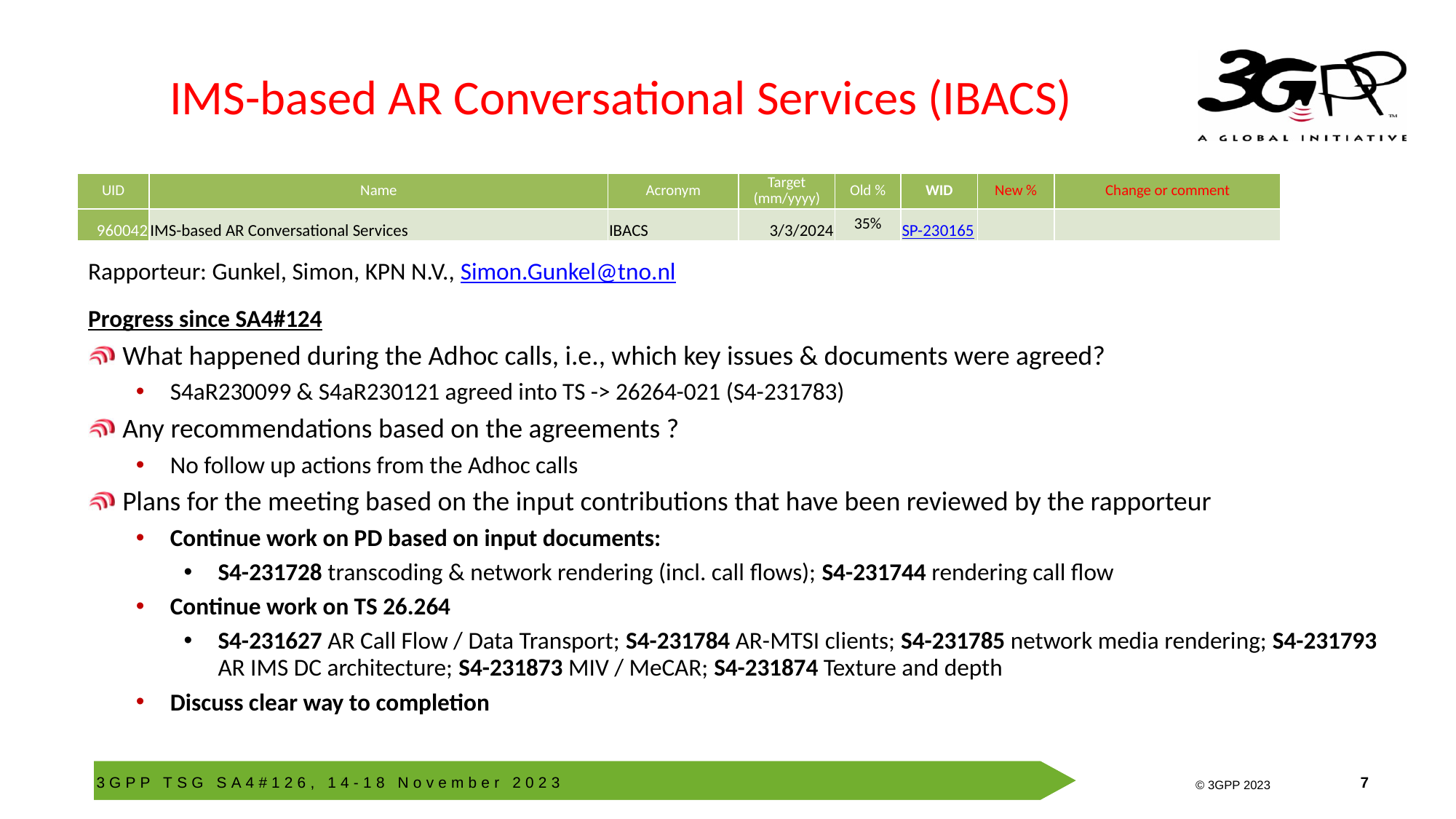

# IMS-based AR Conversational Services (IBACS)
| UID | Name | Acronym | Target (mm/yyyy) | Old % | WID | New % | Change or comment |
| --- | --- | --- | --- | --- | --- | --- | --- |
| 960042 | IMS-based AR Conversational Services | IBACS | 3/3/2024 | 35% | SP-230165 |  |  |
Rapporteur: Gunkel, Simon, KPN N.V., Simon.Gunkel@tno.nl

Progress since SA4#124
What happened during the Adhoc calls, i.e., which key issues & documents were agreed?
S4aR230099 & S4aR230121 agreed into TS -> 26264-021 (S4-231783)
Any recommendations based on the agreements ?
No follow up actions from the Adhoc calls
Plans for the meeting based on the input contributions that have been reviewed by the rapporteur
Continue work on PD based on input documents:
S4-231728 transcoding & network rendering (incl. call flows); S4-231744 rendering call flow
Continue work on TS 26.264
S4-231627 AR Call Flow / Data Transport; S4-231784 AR-MTSI clients; S4-231785 network media rendering; S4-231793 AR IMS DC architecture; S4-231873 MIV / MeCAR; S4-231874 Texture and depth
Discuss clear way to completion

3GPP TSG SA4#126, 14-18 November 2023